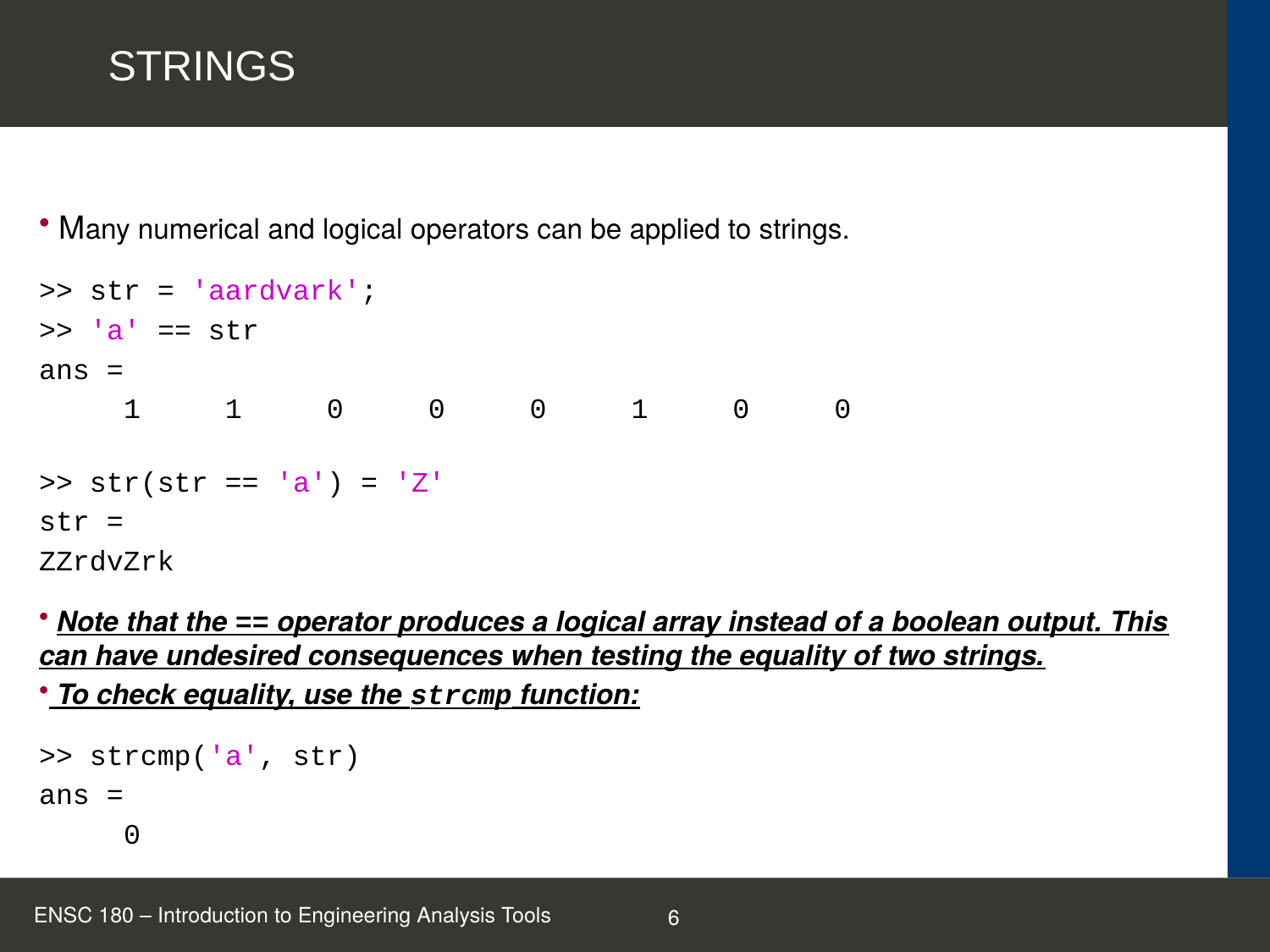

# STRINGS
 Many numerical and logical operators can be applied to strings.
>> str = 'aardvark';
>> 'a' == str
ans =
     1     1     0     0     0     1     0     0
>> str(str == 'a') = 'Z'
str =
ZZrdvZrk
 Note that the == operator produces a logical array instead of a boolean output. This can have undesired consequences when testing the equality of two strings.
 To check equality, use the strcmp function:
>> strcmp('a', str)
ans =
     0
ENSC 180 – Introduction to Engineering Analysis Tools